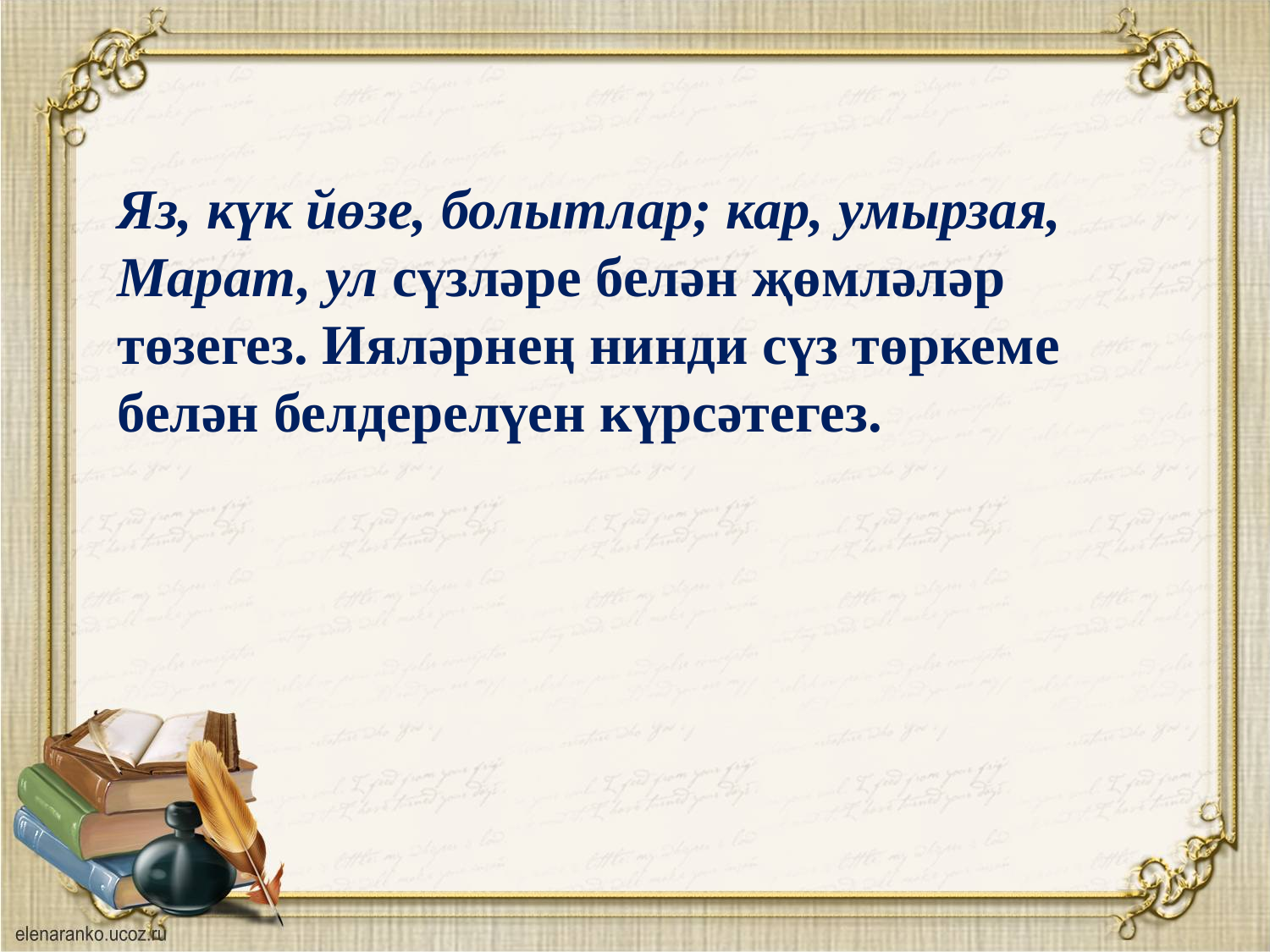

Яз, күк йөзе, болытлар; кар, умырзая, Марат, ул сүзләре белән җөмләләр төзегез. Ияләрнең нинди сүз төркеме белән белдерелүен күрсәтегез.
#